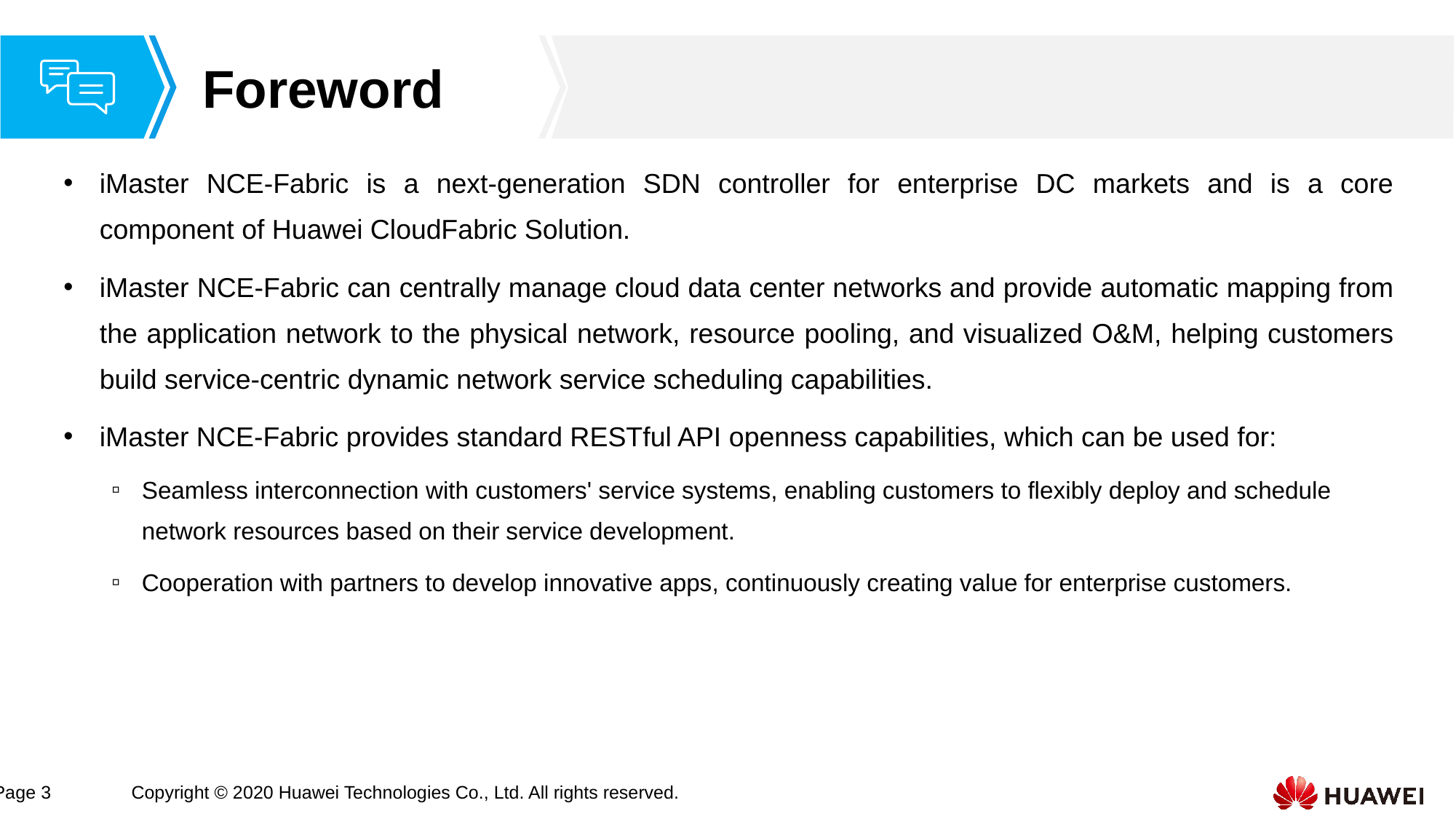

iMaster NCE-Fabric is a next-generation SDN controller for enterprise DC markets and is a core component of Huawei CloudFabric Solution.
iMaster NCE-Fabric can centrally manage cloud data center networks and provide automatic mapping from the application network to the physical network, resource pooling, and visualized O&M, helping customers build service-centric dynamic network service scheduling capabilities.
iMaster NCE-Fabric provides standard RESTful API openness capabilities, which can be used for:
Seamless interconnection with customers' service systems, enabling customers to flexibly deploy and schedule network resources based on their service development.
Cooperation with partners to develop innovative apps, continuously creating value for enterprise customers.